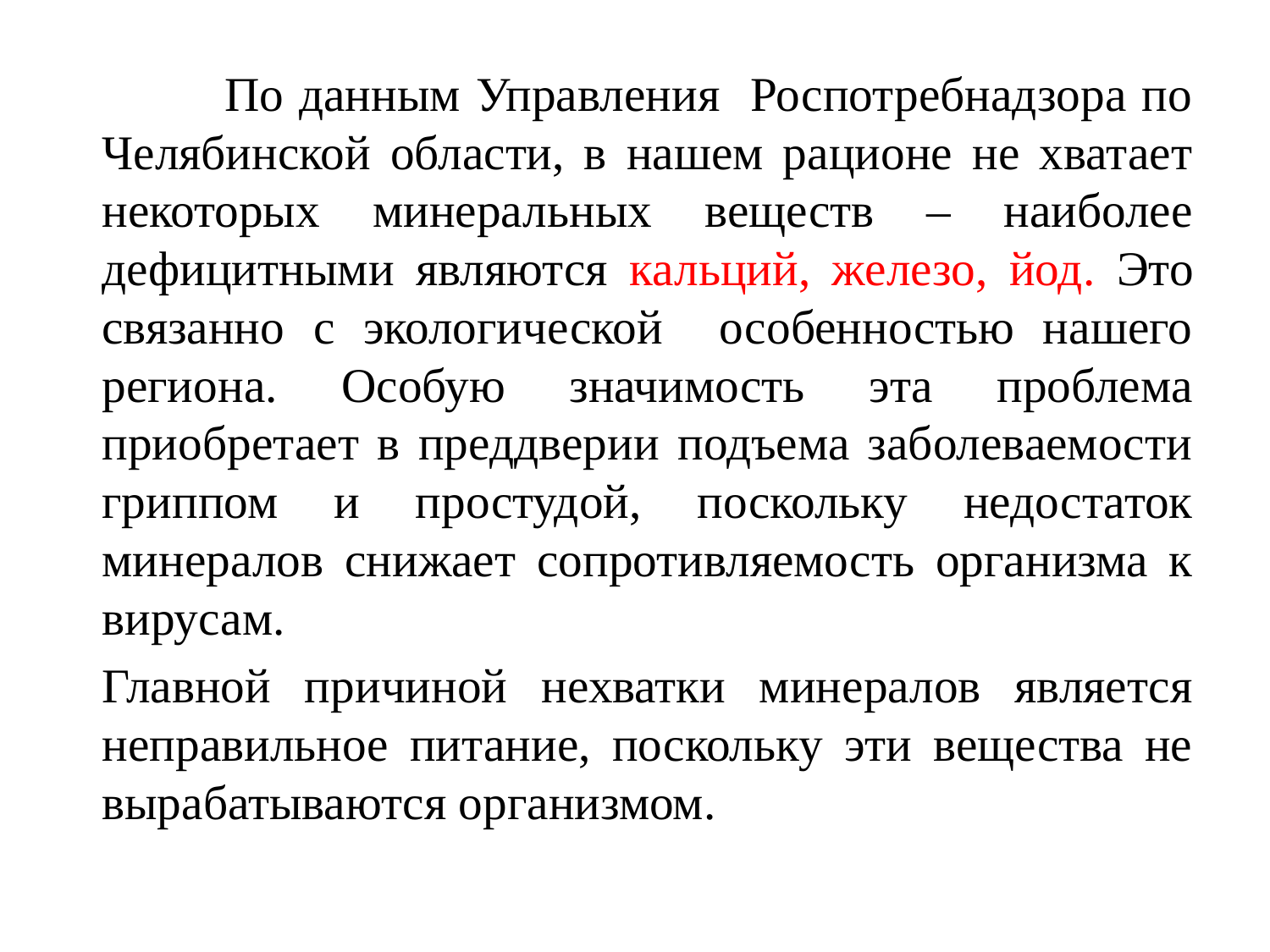

По данным Управления  Роспотребнадзора по Челябинской области, в нашем рационе не хватает некоторых минеральных веществ – наиболее дефицитными являются кальций, железо, йод. Это связанно с экологической  особенностью нашего региона. Особую значимость эта проблема приобретает в преддверии подъема заболеваемости гриппом и простудой, поскольку недостаток минералов снижает сопротивляемость организма к вирусам.
		Главной причиной нехватки минералов является неправильное питание, поскольку эти вещества не вырабатываются организмом.